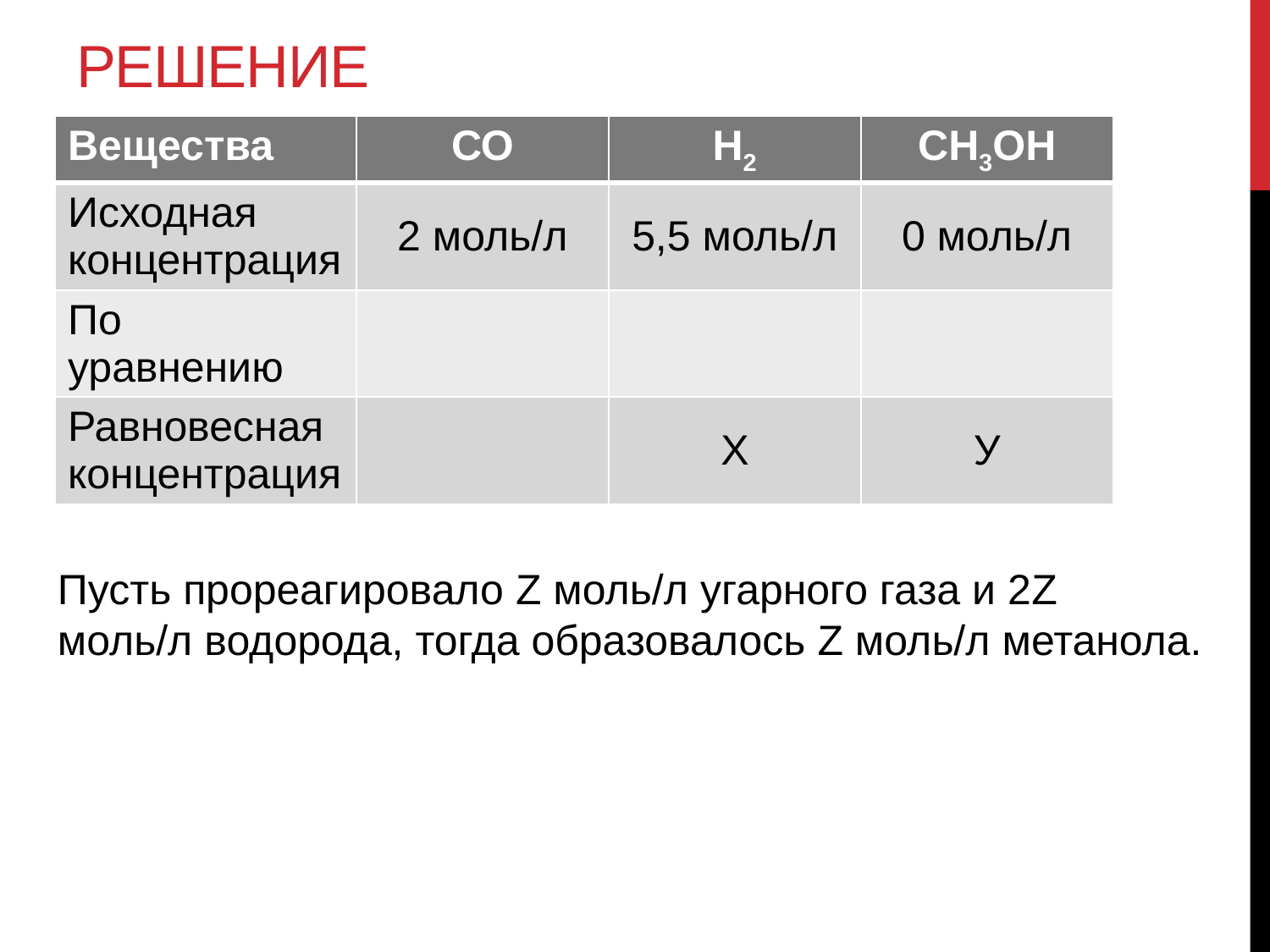

# решение
| Вещества | СО | Н2 | СН3ОН |
| --- | --- | --- | --- |
| Исходная концентрация | 2 моль/л | 5,5 моль/л | 0 моль/л |
| По уравнению |  |  |  |
| Равновесная концентрация |  | Х | У |
Пусть прореагировало Z моль/л угарного газа и 2Z моль/л водорода, тогда образовалось Z моль/л метанола.